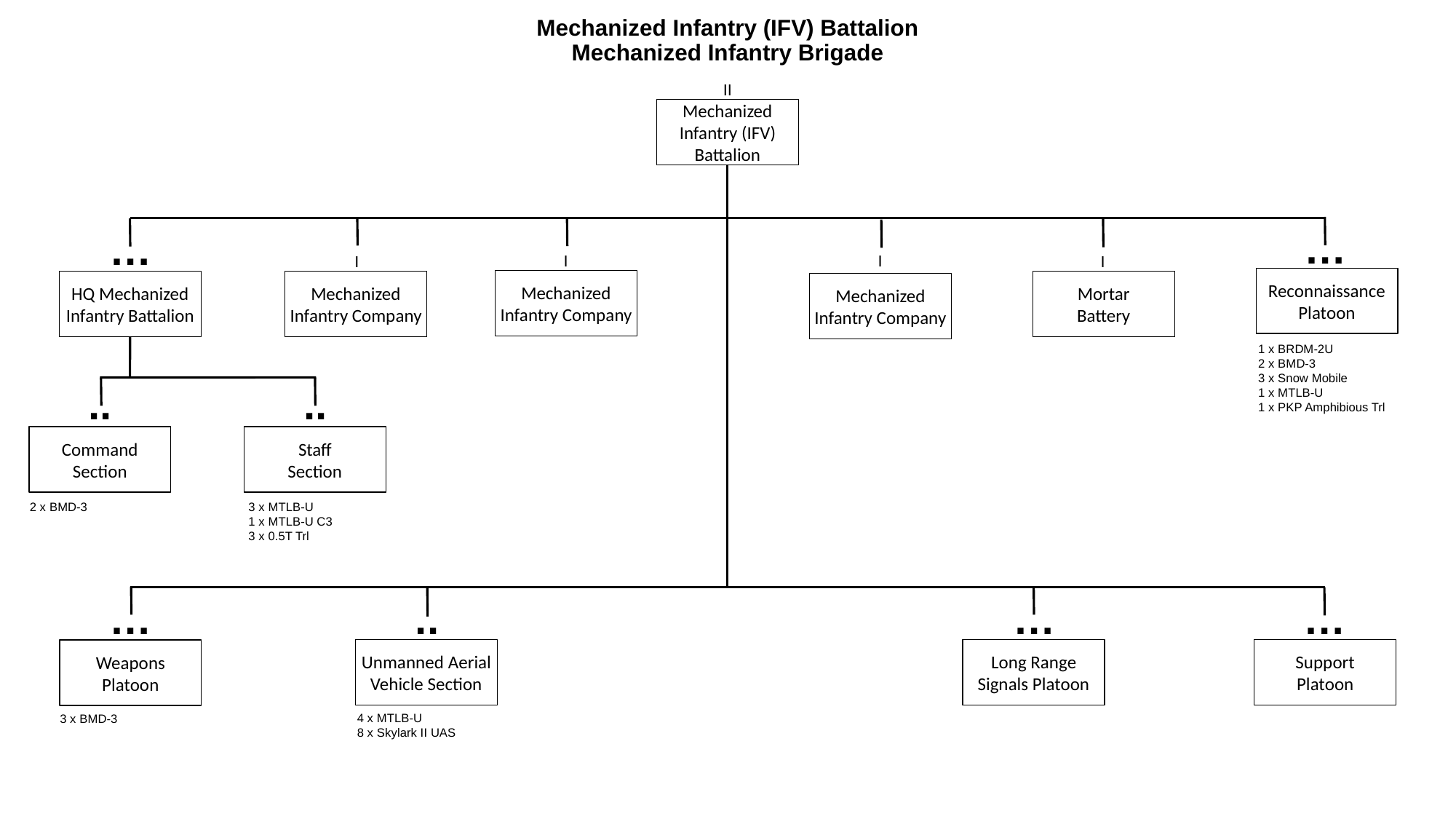

# Mechanized Infantry (IFV) Battalion Mechanized Infantry Brigade
II
Mechanized Infantry (IFV) Battalion
…
…
I
I
I
I
Reconnaissance Platoon
Mechanized Infantry Company
Mechanized Infantry Company
Mortar
Battery
HQ Mechanized Infantry Battalion
Mechanized Infantry Company
1 x BRDM-2U
2 x BMD-3
3 x Snow Mobile
1 x MTLB-U
1 x PKP Amphibious Trl
..
..
Command
Section
Staff
Section
2 x BMD-3
3 x MTLB-U
1 x MTLB-U C3
3 x 0.5T Trl
…
..
…
…
Unmanned Aerial Vehicle Section
Long Range
Signals Platoon
Support
Platoon
Weapons
Platoon
4 x MTLB-U
8 x Skylark II UAS
3 x BMD-3